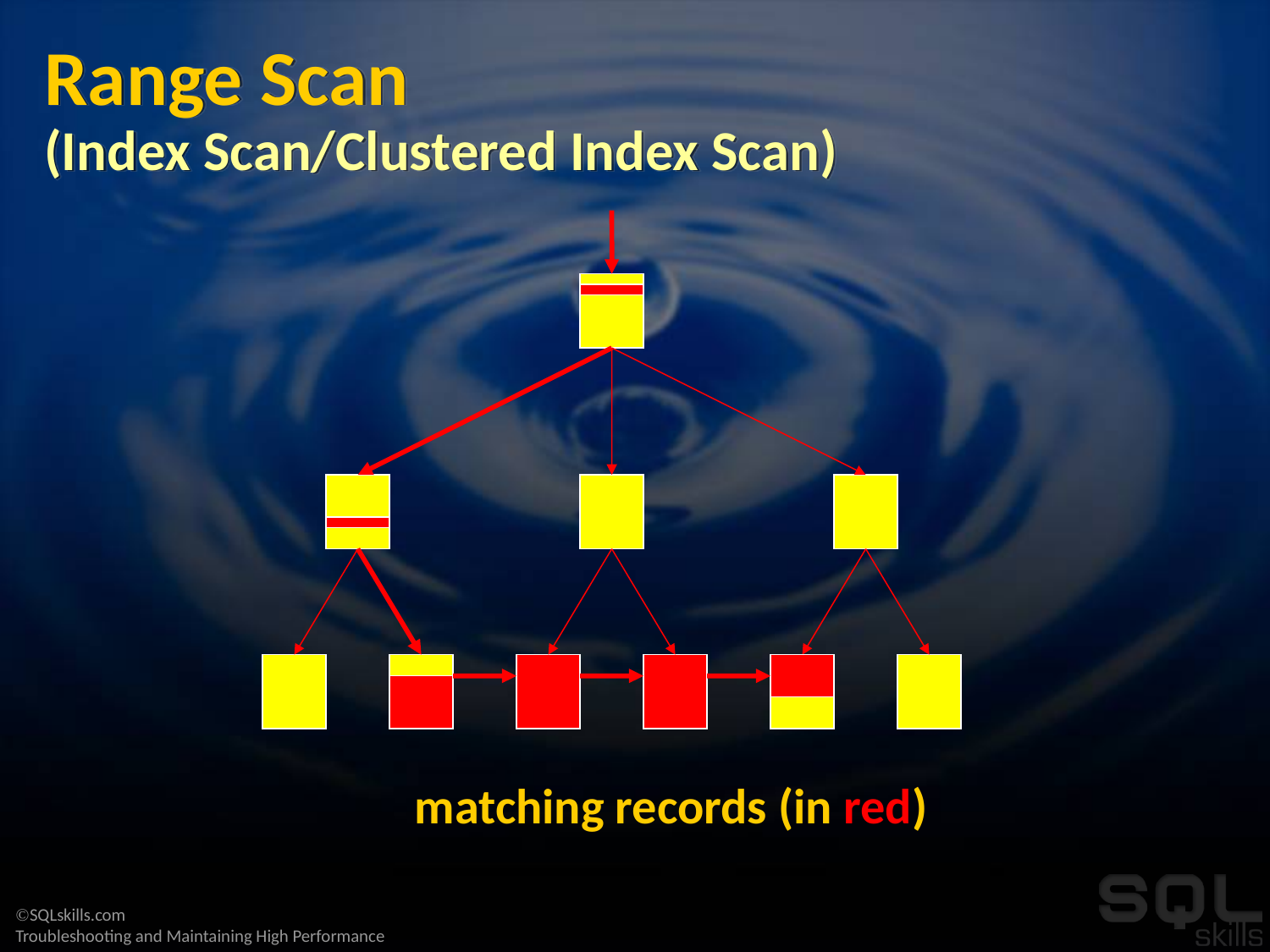

# Range Scan (Index Scan/Clustered Index Scan)

matching records (in red)